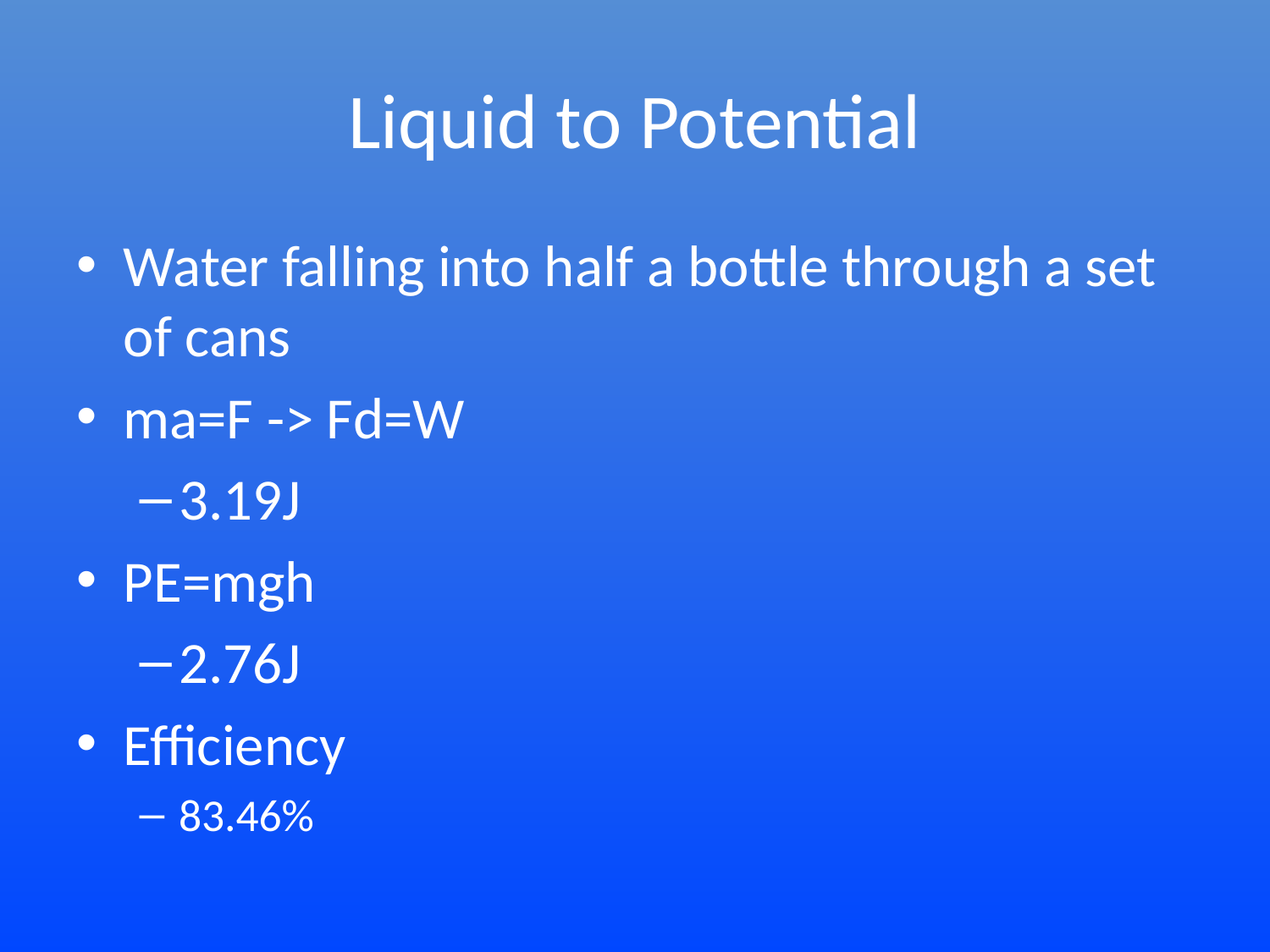

# Liquid to Potential
Water falling into half a bottle through a set of cans
ma=F -> Fd=W
3.19J
PE=mgh
2.76J
Efficiency
83.46%